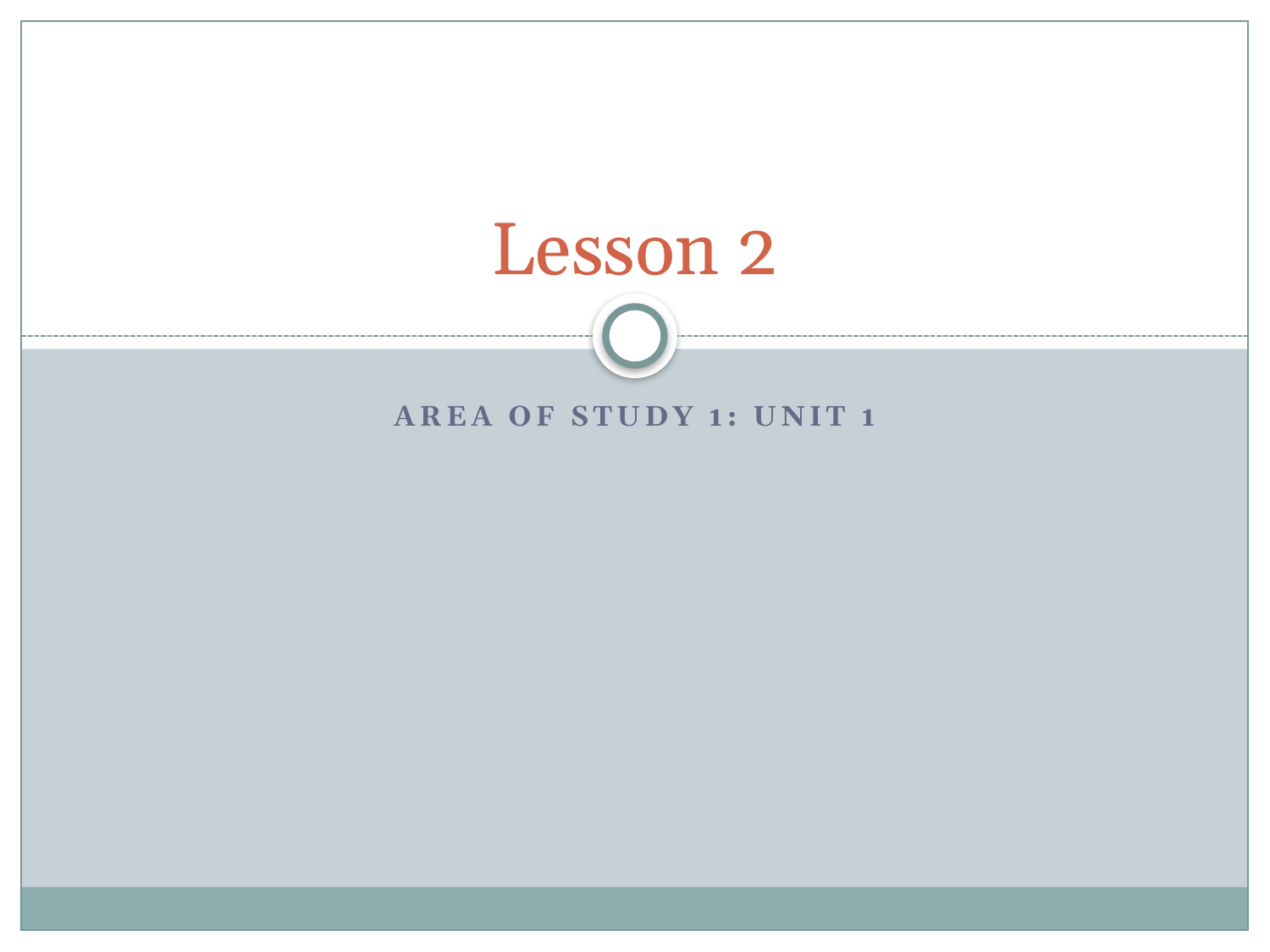

# Lesson 2
Area of Study 1: Unit 1